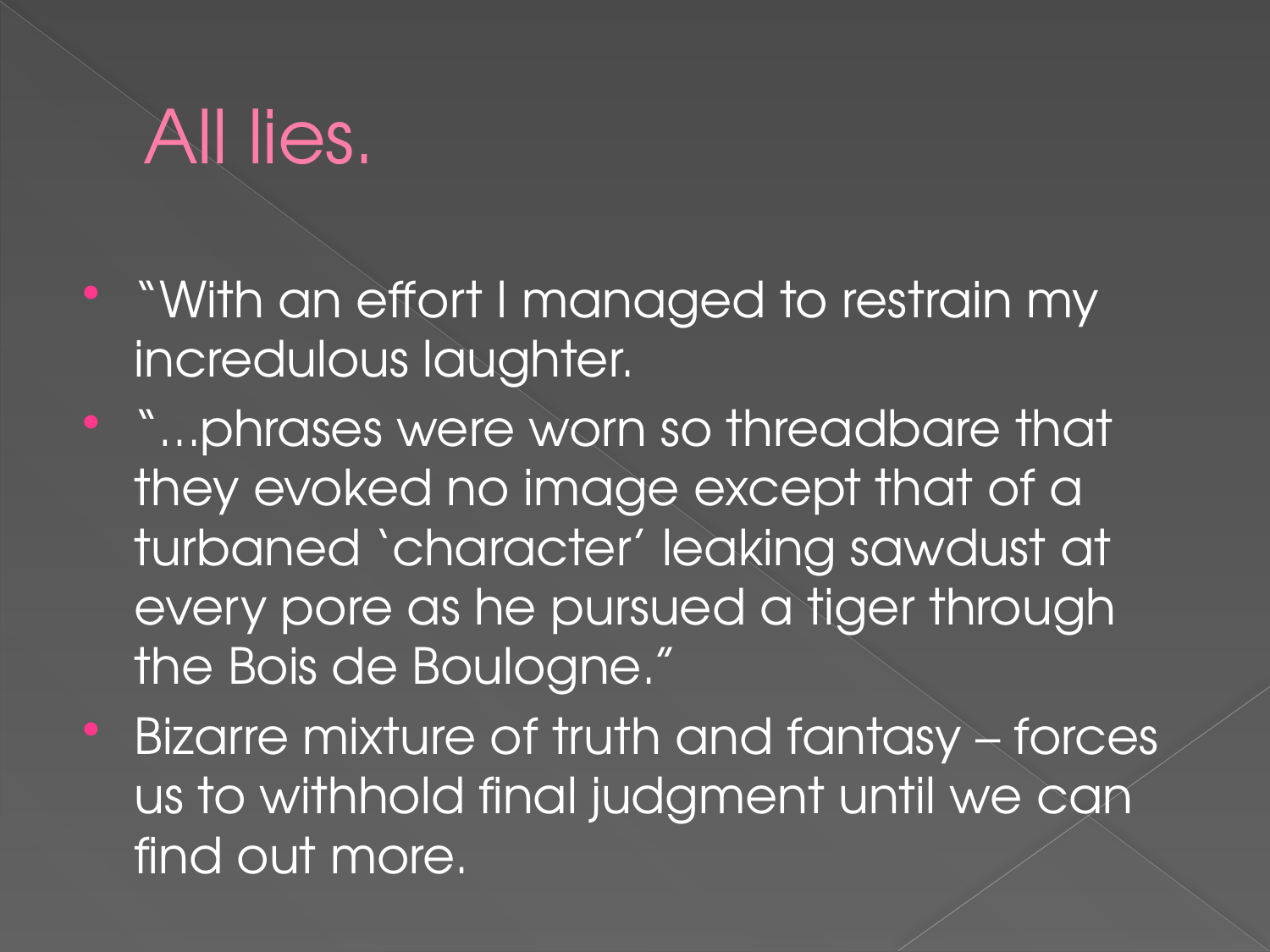

# All lies.
“With an effort I managed to restrain my incredulous laughter.
“…phrases were worn so threadbare that they evoked no image except that of a turbaned ‘character’ leaking sawdust at every pore as he pursued a tiger through the Bois de Boulogne.”
Bizarre mixture of truth and fantasy – forces us to withhold final judgment until we can find out more.